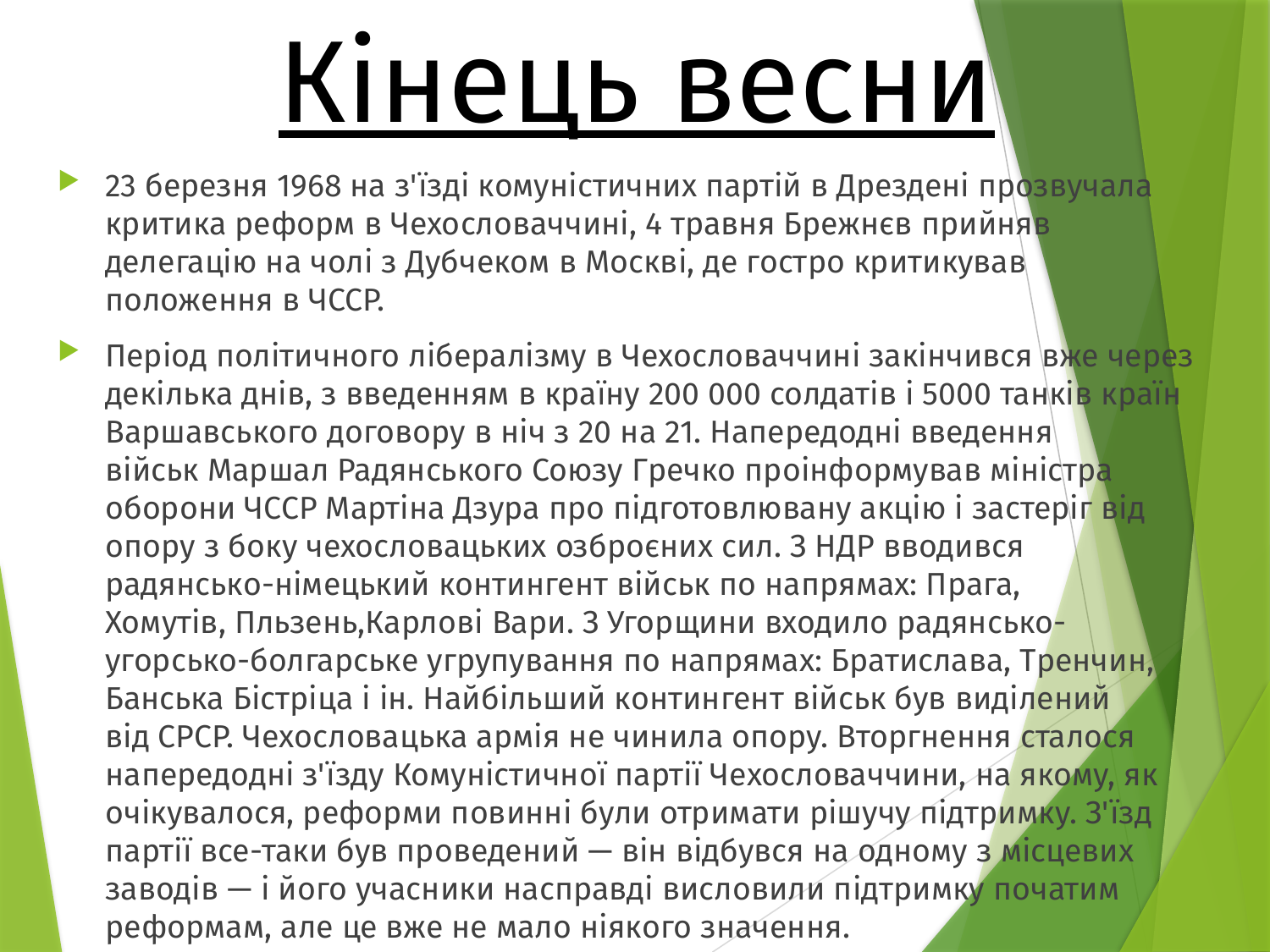

# Кінець весни
23 березня 1968 на з'їзді комуністичних партій в Дрездені прозвучала критика реформ в Чехословаччині, 4 травня Брежнєв прийняв делегацію на чолі з Дубчеком в Москві, де гостро критикував положення в ЧССР.
Період політичного лібералізму в Чехословаччині закінчився вже через декілька днів, з введенням в країну 200 000 солдатів і 5000 танків країн Варшавського договору в ніч з 20 на 21. Напередодні введення військ Маршал Радянського Союзу Гречко проінформував міністра оборони ЧССР Мартіна Дзура про підготовлювану акцію і застеріг від опору з боку чехословацьких озброєних сил. З НДР вводився радянсько-німецький контингент військ по напрямах: Прага, Хомутів, Пльзень,Карлові Вари. З Угорщини входило радянсько-угорсько-болгарське угрупування по напрямах: Братислава, Тренчин, Банська Бістріца і ін. Найбільший контингент військ був виділений від СРСР. Чехословацька армія не чинила опору. Вторгнення сталося напередодні з'їзду Комуністичної партії Чехословаччини, на якому, як очікувалося, реформи повинні були отримати рішучу підтримку. З'їзд партії все-таки був проведений — він відбувся на одному з місцевих заводів — і його учасники насправді висловили підтримку початим реформам, але це вже не мало ніякого значення.